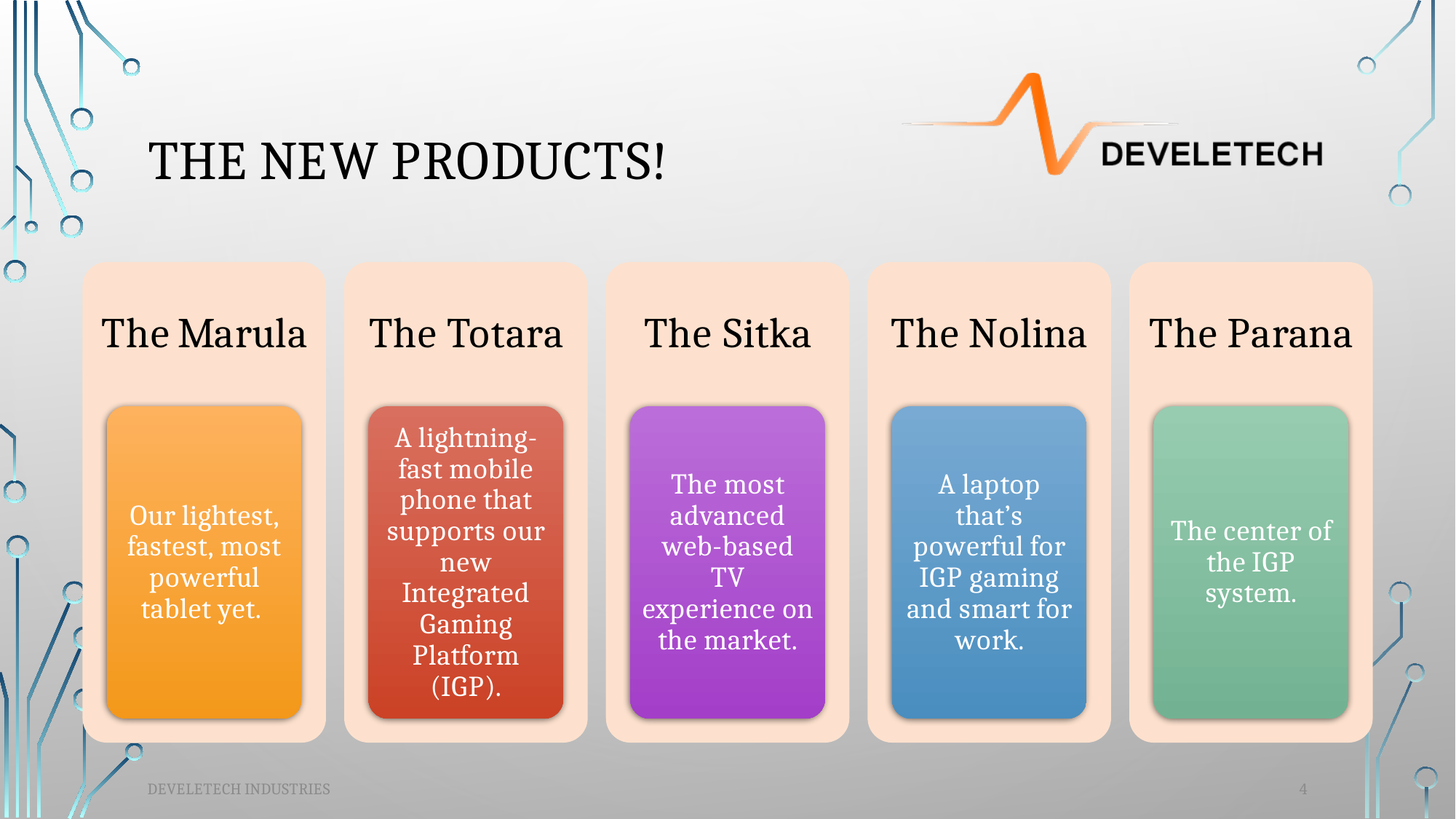

# The New Products!
The Marula
The Totara
The Sitka
The Nolina
The Parana
Our lightest, fastest, most powerful tablet yet.
A lightning-fast mobile phone that supports our new Integrated Gaming Platform (IGP).
The most advanced web-based TV experience on the market.
A laptop that’s powerful for IGP gaming and smart for work.
The center of the IGP system.
4
Develetech Industries